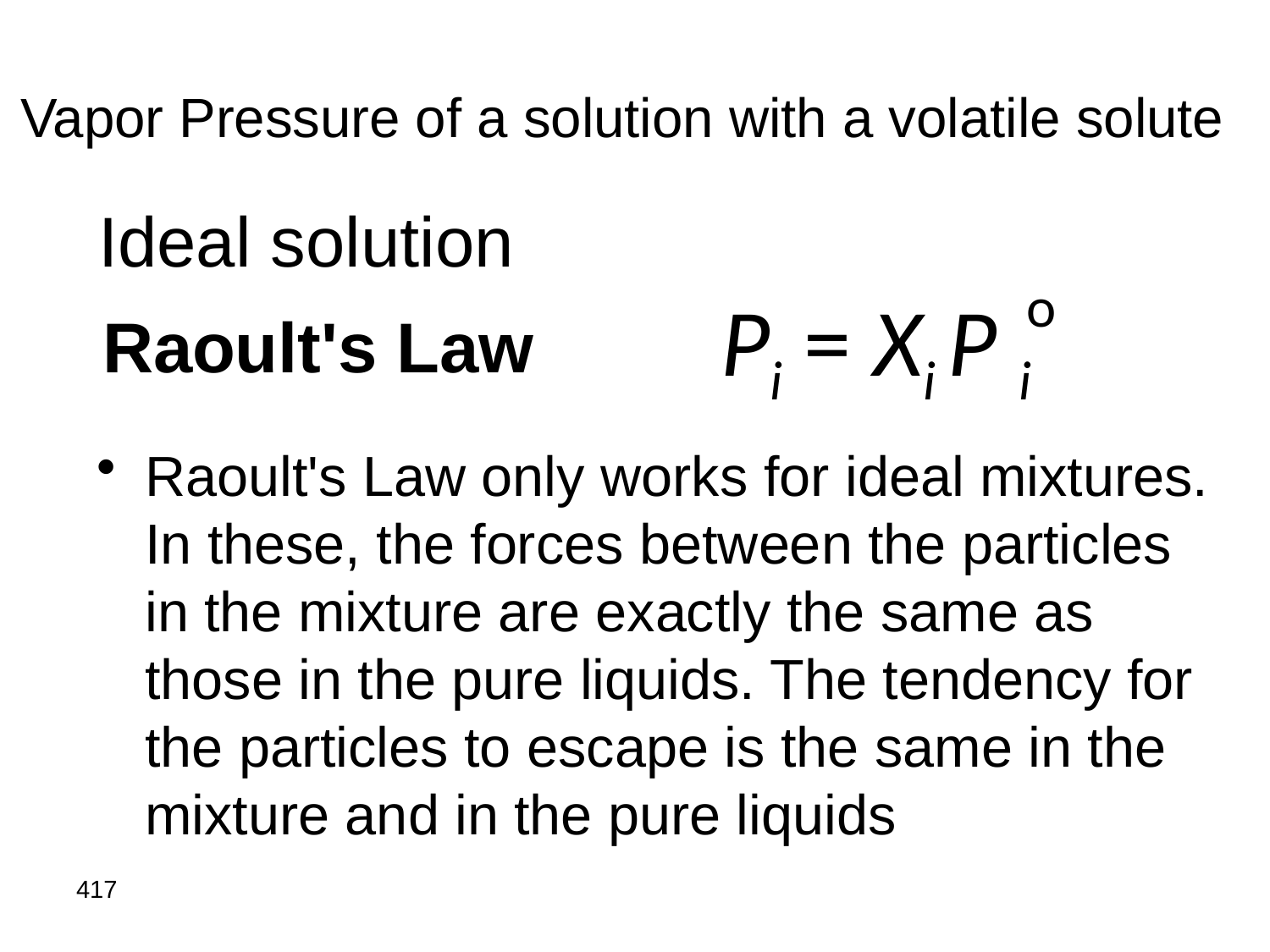

# Vapor Pressure of a solution with a volatile solute
Ideal solution
o
Pi = Xi P i
 Raoult's Law
Raoult's Law only works for ideal mixtures. In these, the forces between the particles in the mixture are exactly the same as those in the pure liquids. The tendency for the particles to escape is the same in the mixture and in the pure liquids
417